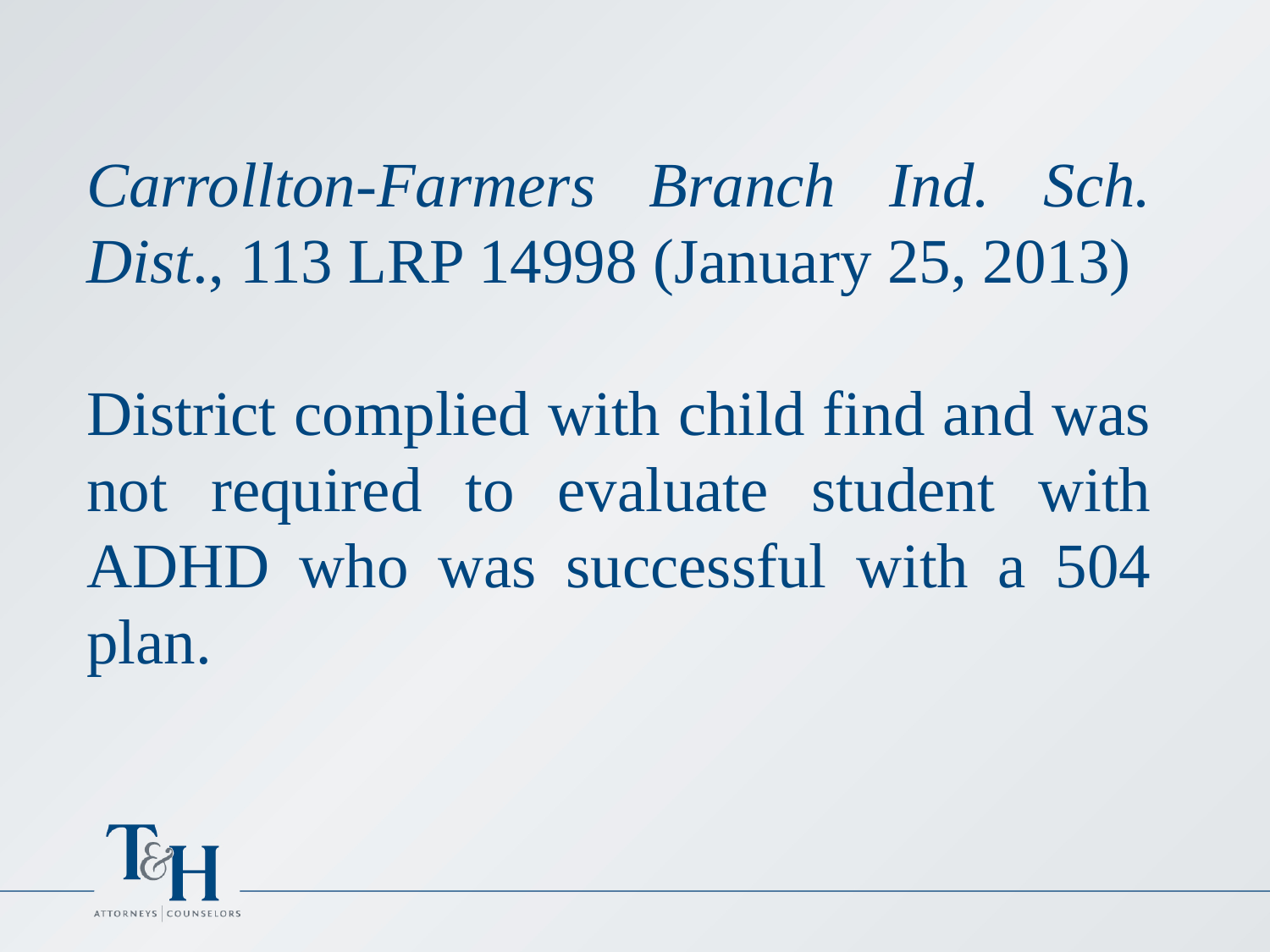

Carrollton-Farmers Branch Ind. Sch. Dist., 113 LRP 14998 (January 25, 2013)

District complied with child find and was not required to evaluate student with ADHD who was successful with a 504 plan.